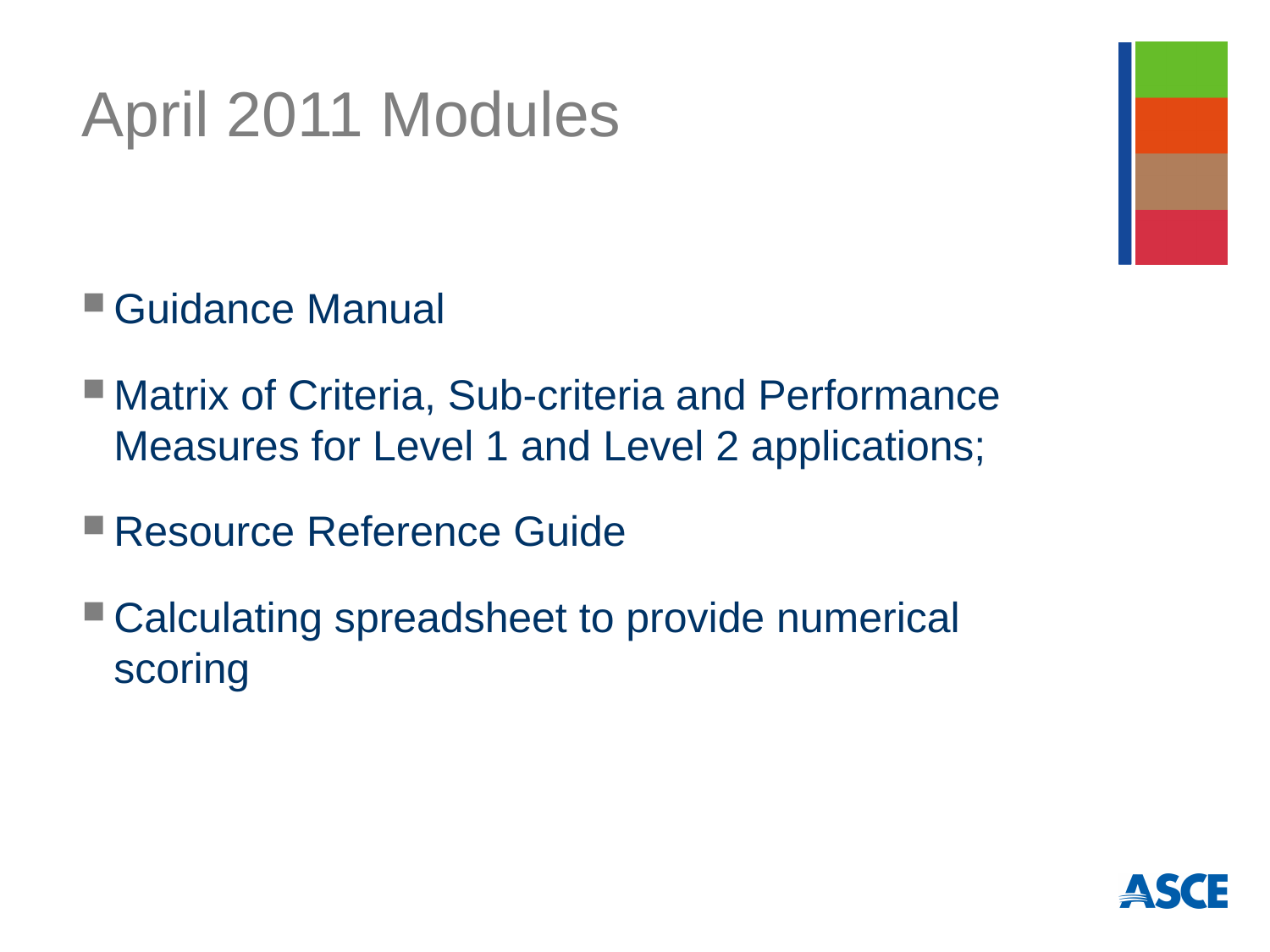

# April 2011 Modules
Guidance Manual
Matrix of Criteria, Sub-criteria and Performance Measures for Level 1 and Level 2 applications;
Resource Reference Guide
Calculating spreadsheet to provide numerical scoring